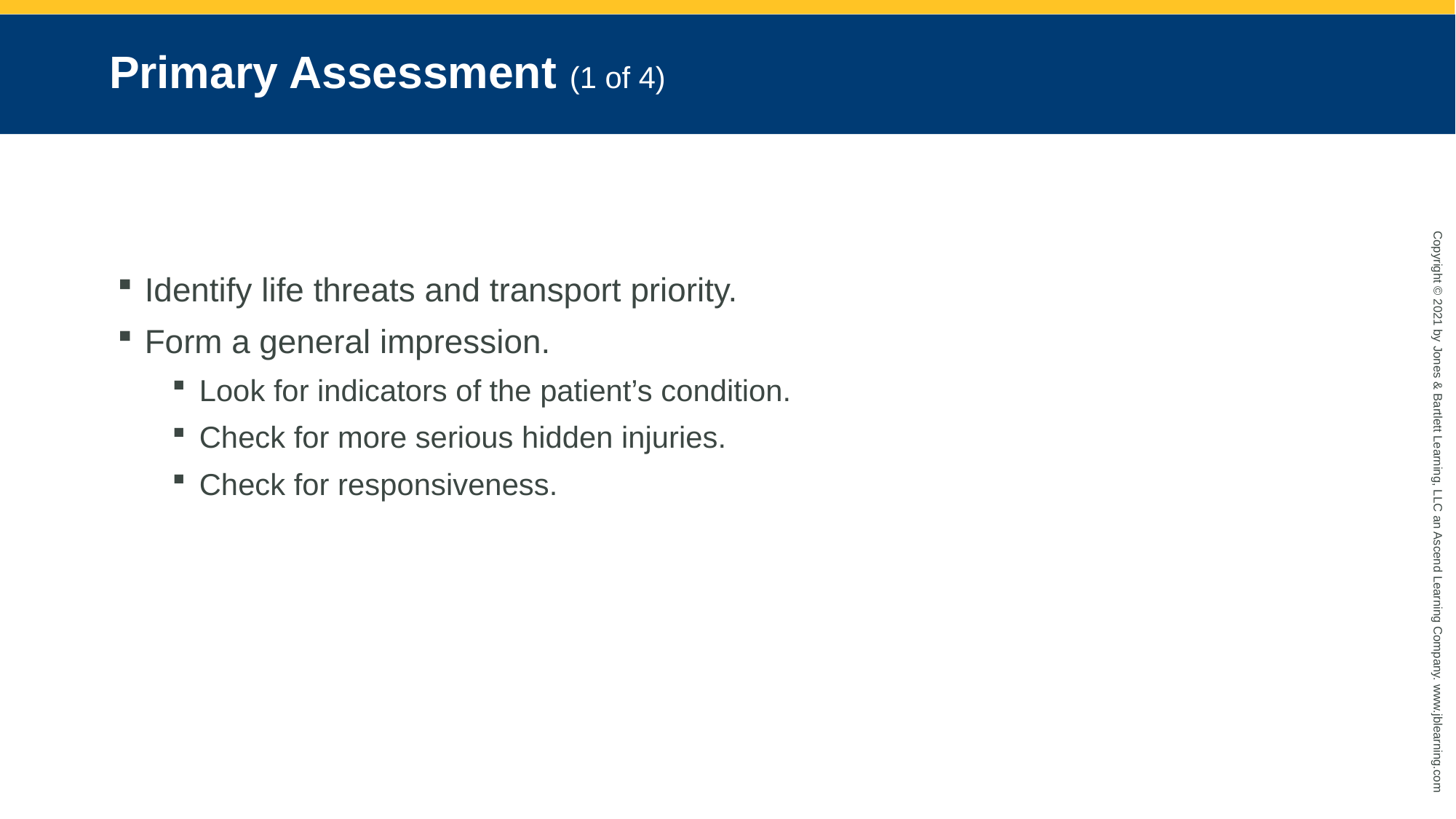

# Primary Assessment (1 of 4)
Identify life threats and transport priority.
Form a general impression.
Look for indicators of the patient’s condition.
Check for more serious hidden injuries.
Check for responsiveness.